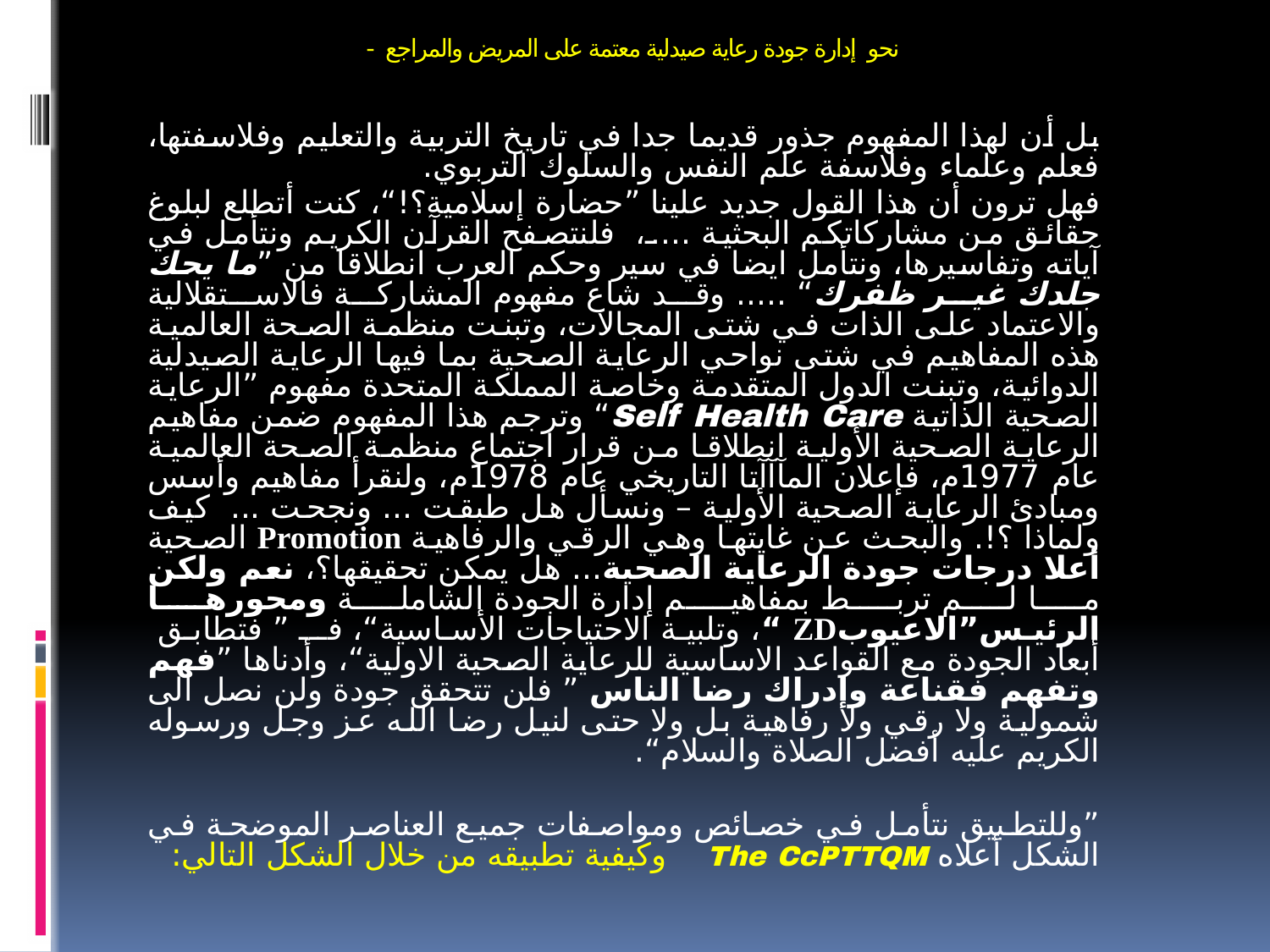

# نحو  إدارة جودة رعاية صيدلية معتمة على المريض والمراجع  -
	بل أن لهذا المفهوم جذور قديما جدا في تاريخ التربية والتعليم وفلاسفتها، فعلم وعلماء وفلاسفة علم النفس والسلوك التربوي.
	فهل ترون أن هذا القول جديد علينا ”حضارة إسلامية؟!“، كنت أتطلع لبلوغ حقائق من مشاركاتكم البحثية ....،  فلنتصفح القرآن الكريم ونتأمل في آياته وتفاسيرها، ونتأمل ايضا في سير وحكم العرب انطلاقا من ”ما يحك جلدك غير ظفرك“ ..... وقد شاع مفهوم المشاركة فالاستقلالية والاعتماد على الذات في شتى المجالات، وتبنت منظمة الصحة العالمية هذه المفاهيم في شتى نواحي الرعاية الصحية بما فيها الرعاية الصيدلية الدوائية، وتبنت الدول المتقدمة وخاصة المملكة المتحدة مفهوم ”الرعاية الصحية الذاتية Self Health Care“ وترجم هذا المفهوم ضمن مفاهيم الرعاية الصحية الأولية انطلاقا من قرار اجتماع منظمة الصحة العالمية عام 1977م، فإعلان المآآآتا التاريخي عام 1978م، ولنقرأ مفاهيم وأسس ومبادئ الرعاية الصحية الأولية – ونسأل هل طبقت ... ونجحت ...  كيف ولماذا ؟!. والبحث عن غايتها وهي الرقي والرفاهية Promotion الصحية أعلا درجات جودة الرعاية الصحية... هل يمكن تحقيقها؟، نعم ولكن ما لم تربط بمفاهيم إدارة الجودة الشاملة ومحورها الرئيس”الاعيوبZD “، وتلبية الاحتياجات الأساسية“، فــ ” فتطابق  أبعاد الجودة مع القواعد الاساسية للرعاية الصحية الاولية“، وأدناها ”فهم وتفهم فقناعة وإدراك رضا الناس ” فلن تتحقق جودة ولن نصل الى شمولية ولا رقي ولا رفاهية بل ولا حتى لنيل رضا الله عز وجل ورسوله الكريم عليه أفضل الصلاة والسلام“.

”وللتطبيق نتأمل في خصائص ومواصفات جميع العناصر الموضحة في الشكل أعلاه The CcPTTQM    وكيفية تطبيقه من خلال الشكل التالي: